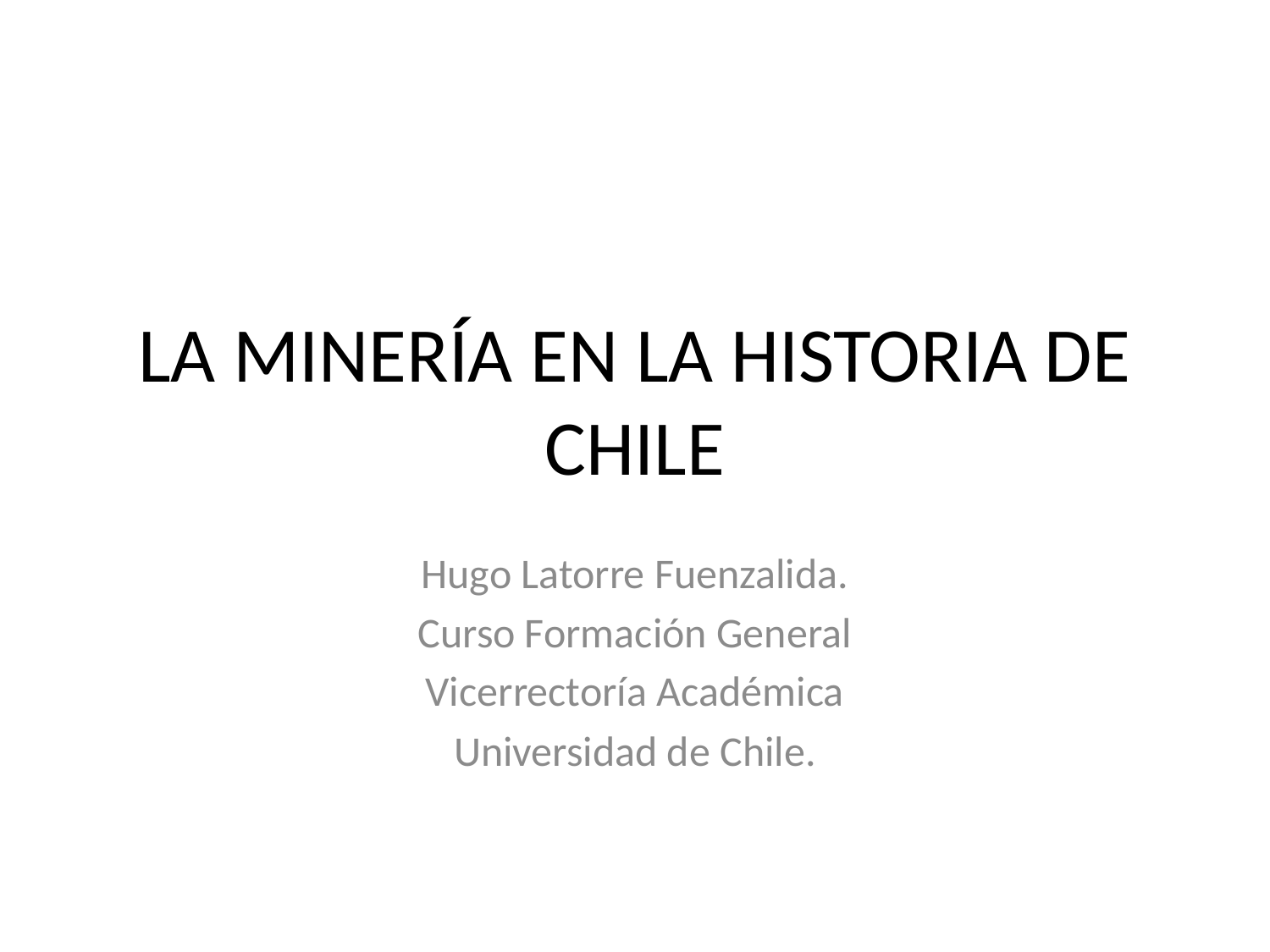

# LA MINERÍA EN LA HISTORIA DE CHILE
Hugo Latorre Fuenzalida.
Curso Formación General
Vicerrectoría Académica
Universidad de Chile.